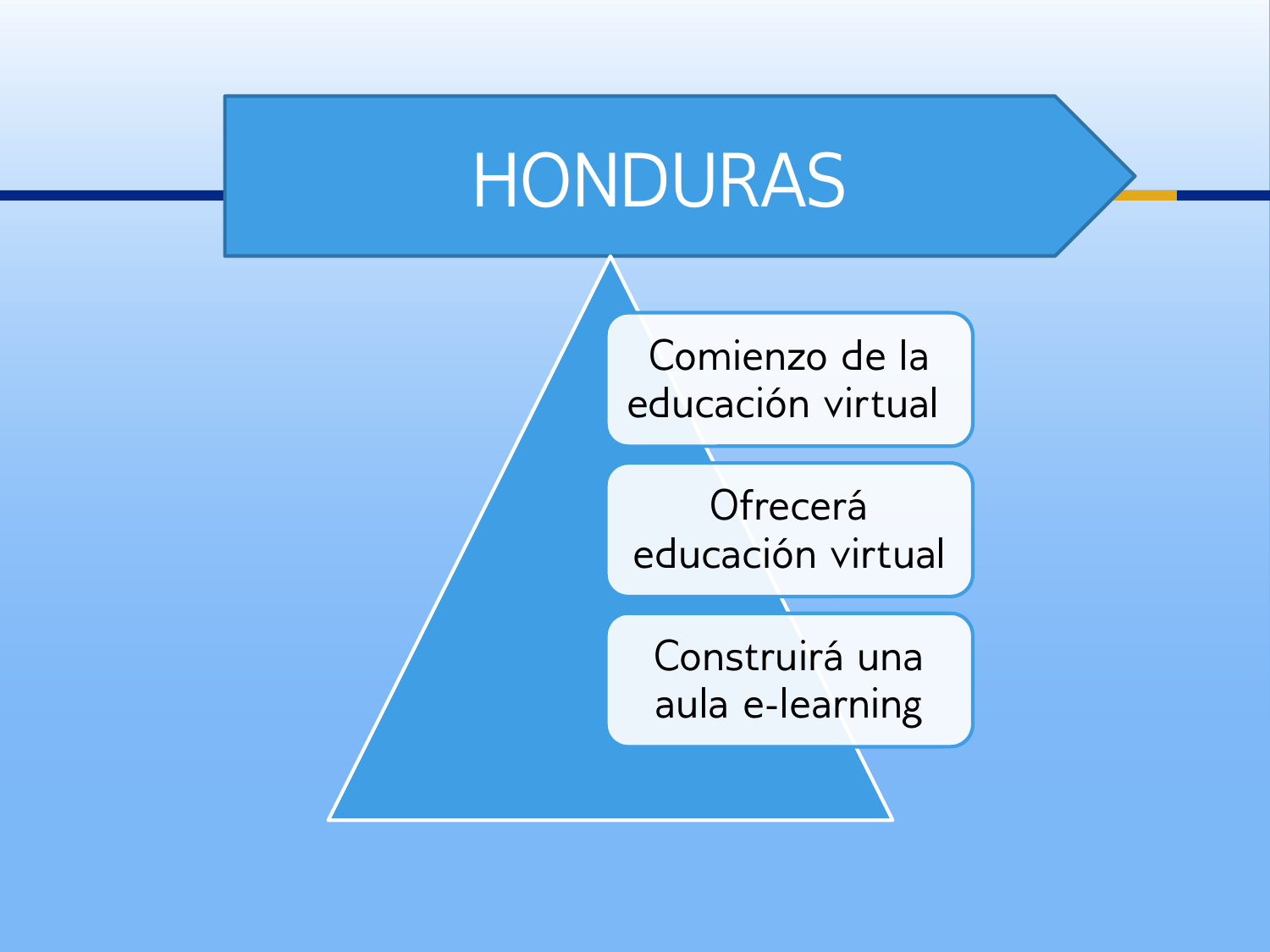

HONDURAS
Comienzo de la educación virtual
Ofrecerá educación virtual
Construirá una aula e-learning